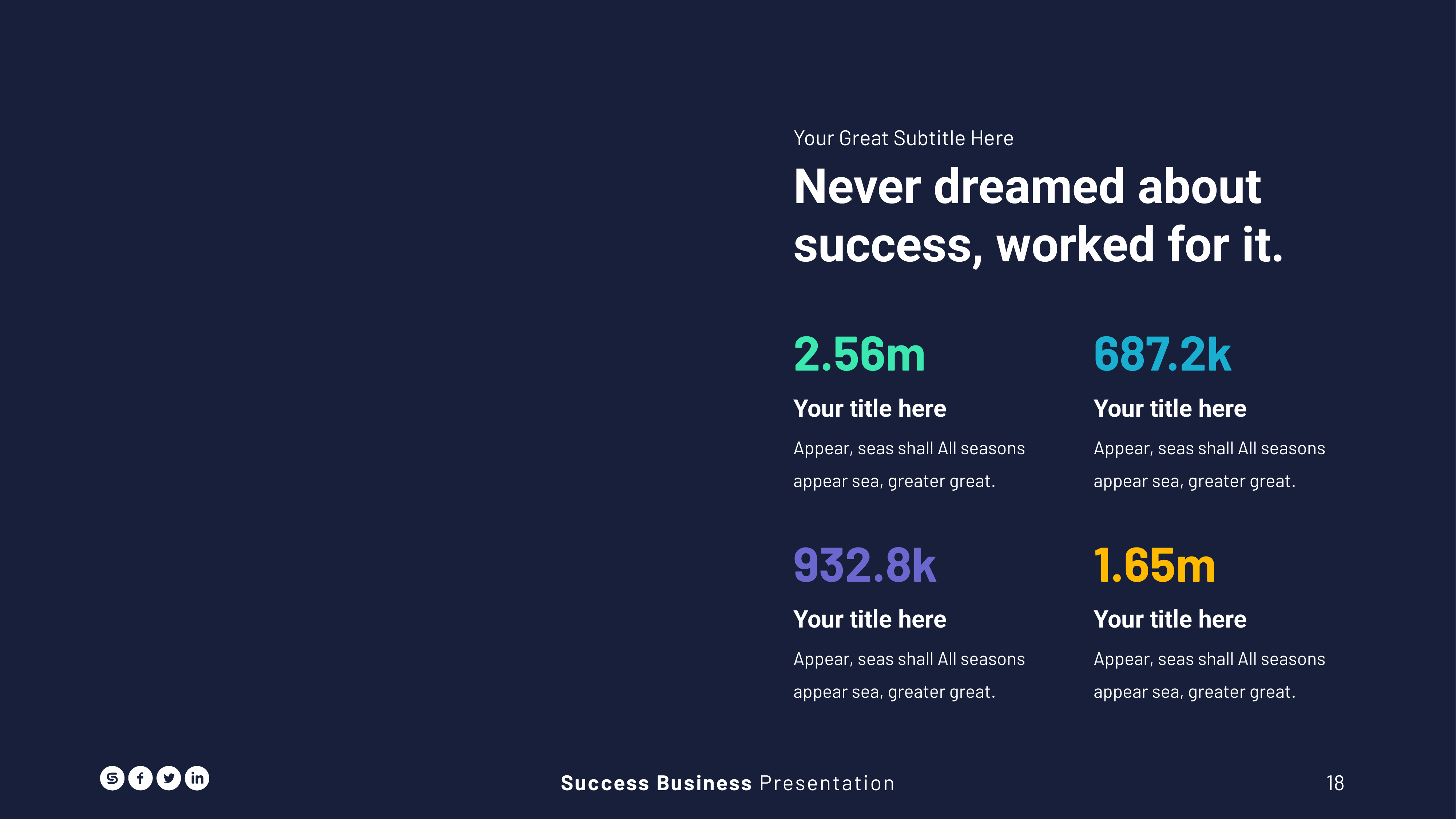

Your Great Subtitle Here
Never dreamed about success, worked for it.
2.56m
Your title here
Appear, seas shall All seasons appear sea, greater great.
687.2k
Your title here
Appear, seas shall All seasons appear sea, greater great.

932.8k
Your title here
Appear, seas shall All seasons appear sea, greater great.
1.65m
Your title here
Appear, seas shall All seasons appear sea, greater great.